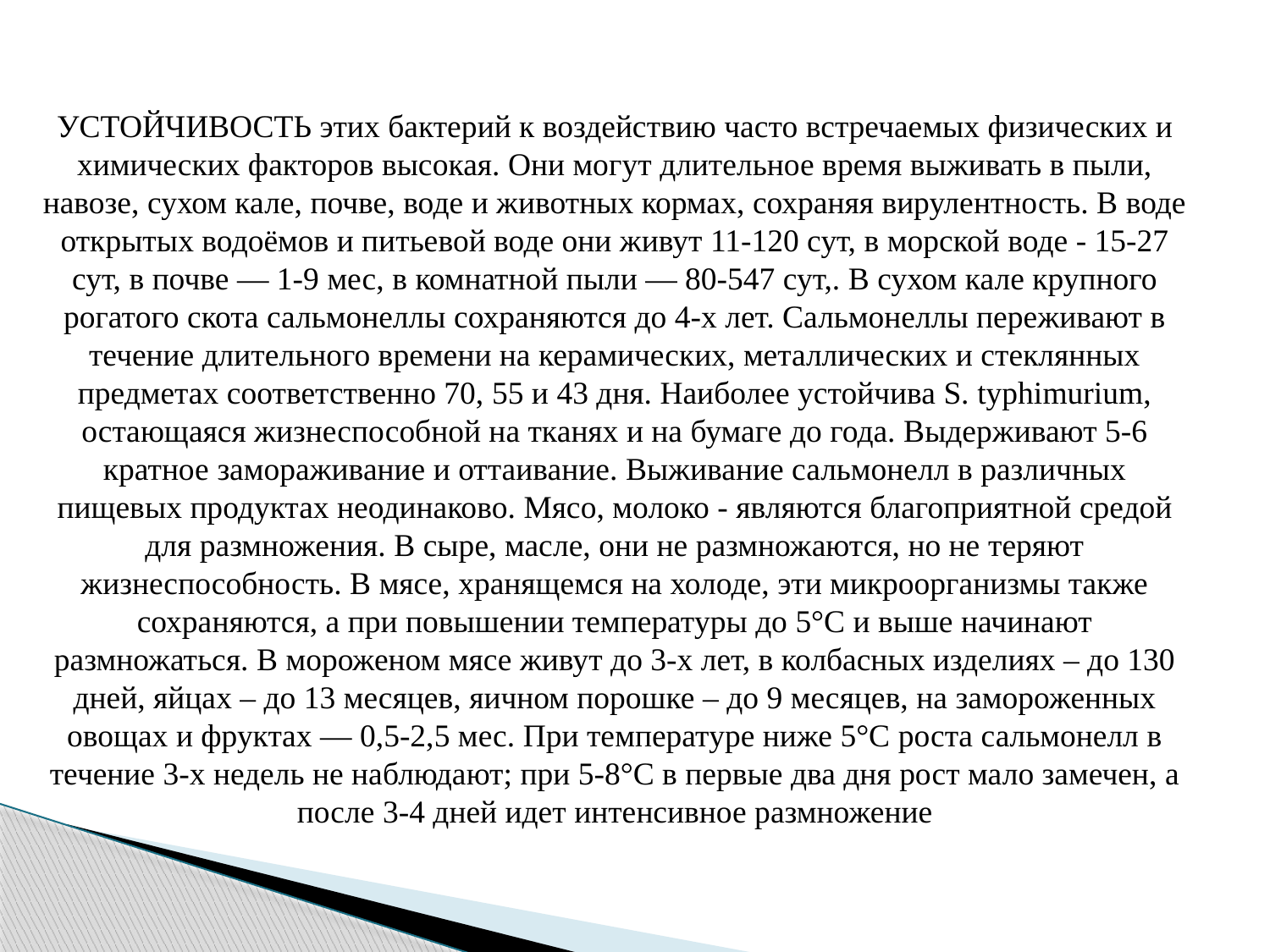

УСТОЙЧИВОСТЬ этих бактерий к воздействию часто встречаемых физических и химических факторов высокая. Они могут длительное время выживать в пыли, навозе, сухом кале, почве, воде и животных кормах, сохраняя вирулентность. В воде открытых водоёмов и питьевой воде они живут 11-120 сут, в морской воде - 15-27 сут, в почве — 1-9 мес, в комнатной пыли — 80-547 сут,. В сухом кале крупного рогатого скота сальмонеллы сохраняются до 4-х лет. Сальмонеллы переживают в течение длительного времени на керамических, металлических и стеклянных предметах соответственно 70, 55 и 43 дня. Наиболее устойчива S. typhimurium, остающаяся жизнеспособной на тканях и на бумаге до года. Выдерживают 5-6 кратное замораживание и оттаивание. Выживание сальмонелл в различных пищевых продуктах неодинаково. Мясо, молоко - являются благоприятной средой для размножения. В сыре, масле, они не размножаются, но не теряют жизнеспособность. В мясе, хранящемся на холоде, эти микроорганизмы также сохраняются, а при повышении температуры до 5°С и выше начинают размножаться. В мороженом мясе живут до 3-х лет, в колбасных изделиях – до 130 дней, яйцах – до 13 месяцев, яичном порошке – до 9 месяцев, на замороженных овощах и фруктах — 0,5-2,5 мес. При температуре ниже 5°С роста сальмонелл в течение 3-х недель не наблюдают; при 5-8°С в первые два дня рост мало замечен, а после 3-4 дней идет интенсивное размножение